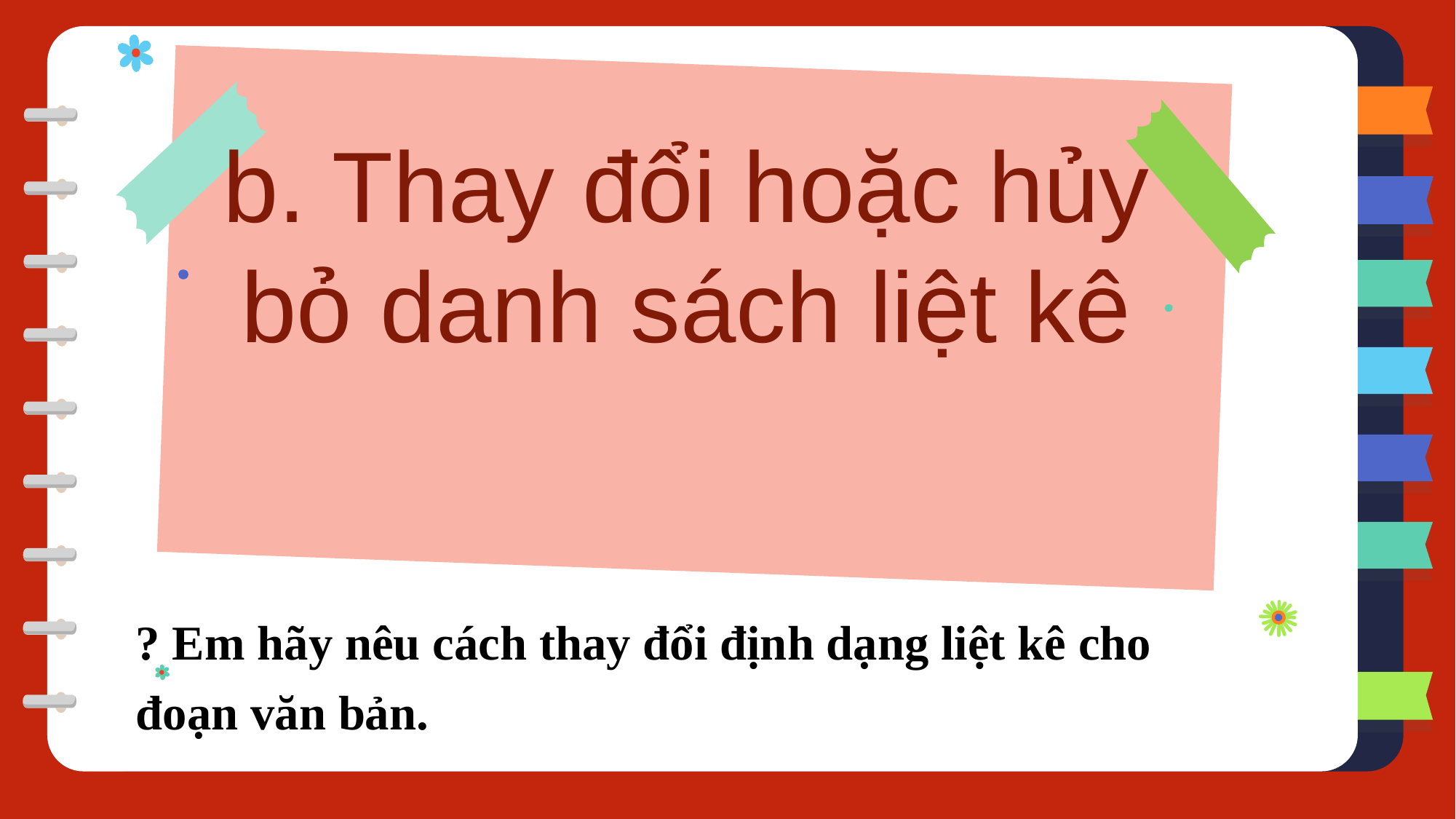

b. Thay đổi hoặc hủy bỏ danh sách liệt kê

? Em hãy nêu cách thay đổi định dạng liệt kê cho đoạn văn bản.